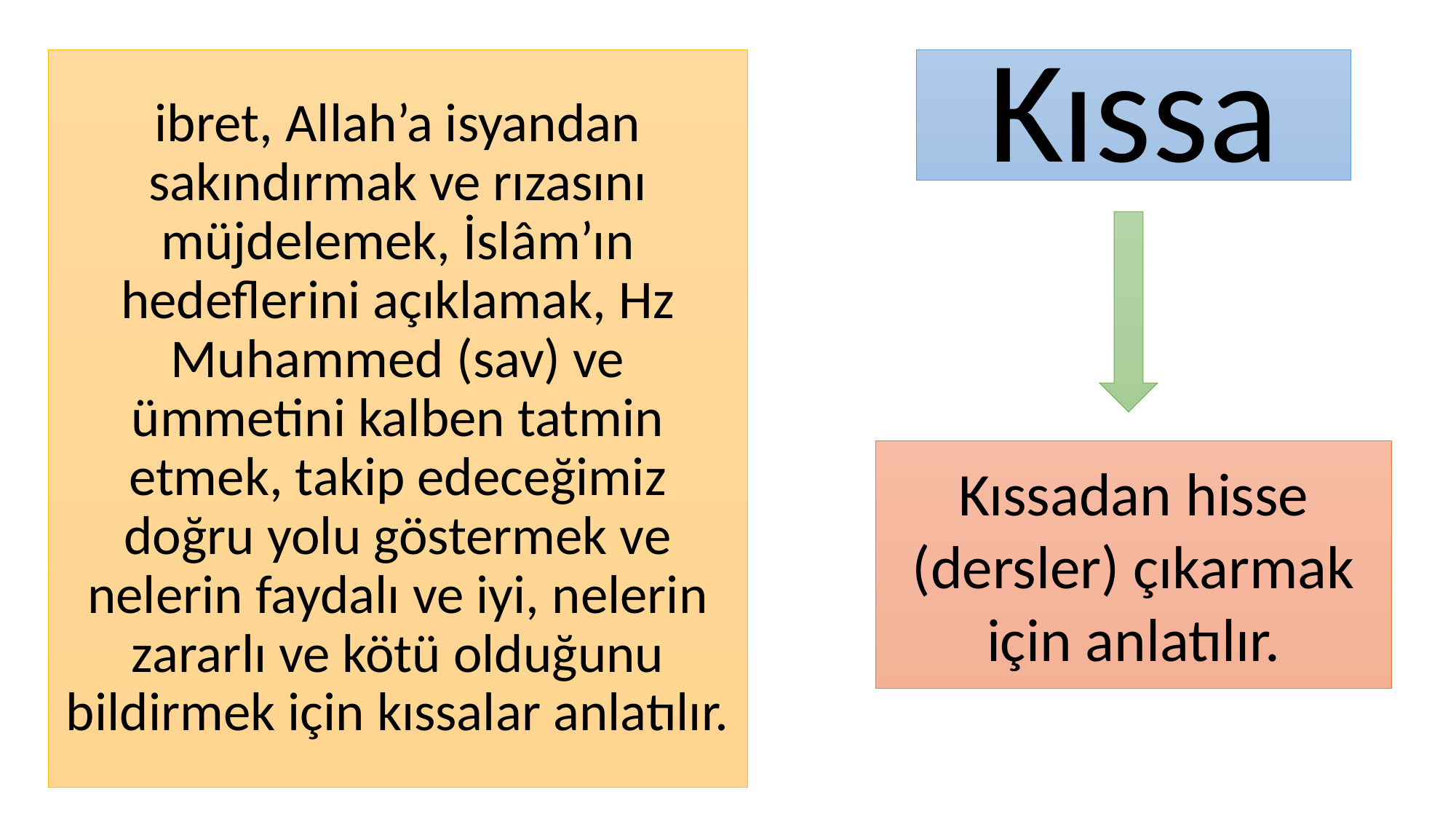

ibret, Allah’a isyandan sakındırmak ve rızasını müjdelemek, İslâm’ın hedeflerini açıklamak, Hz Muhammed (sav) ve ümmetini kalben tatmin etmek, takip edeceğimiz doğru yolu göstermek ve nelerin faydalı ve iyi, nelerin zararlı ve kötü olduğunu bildirmek için kıssalar anlatılır.
# Kıssa

Kıssadan hisse (dersler) çıkarmak için anlatılır.